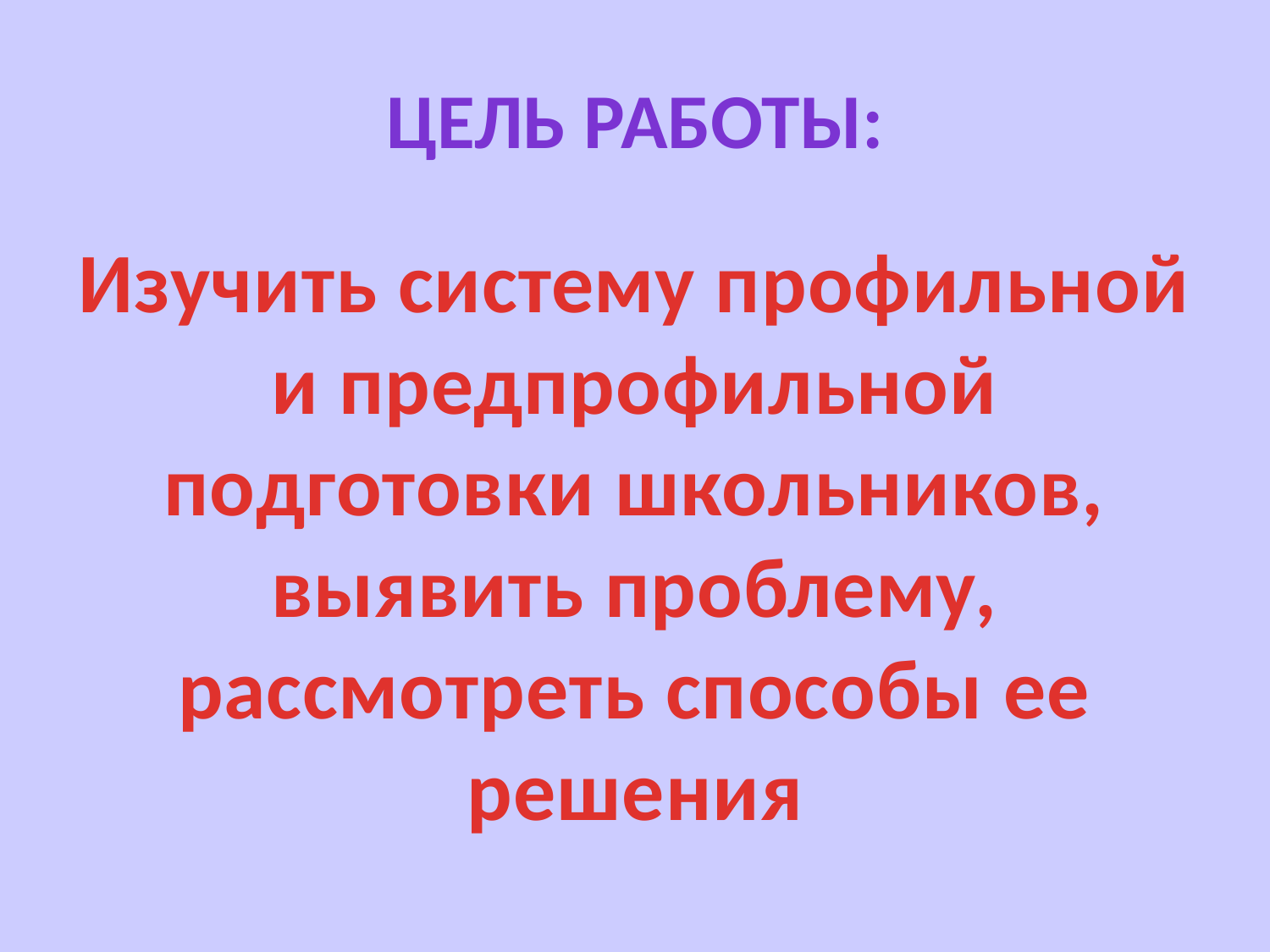

# Цель работы:
Изучить систему профильной и предпрофильной подготовки школьников, выявить проблему, рассмотреть способы ее решения